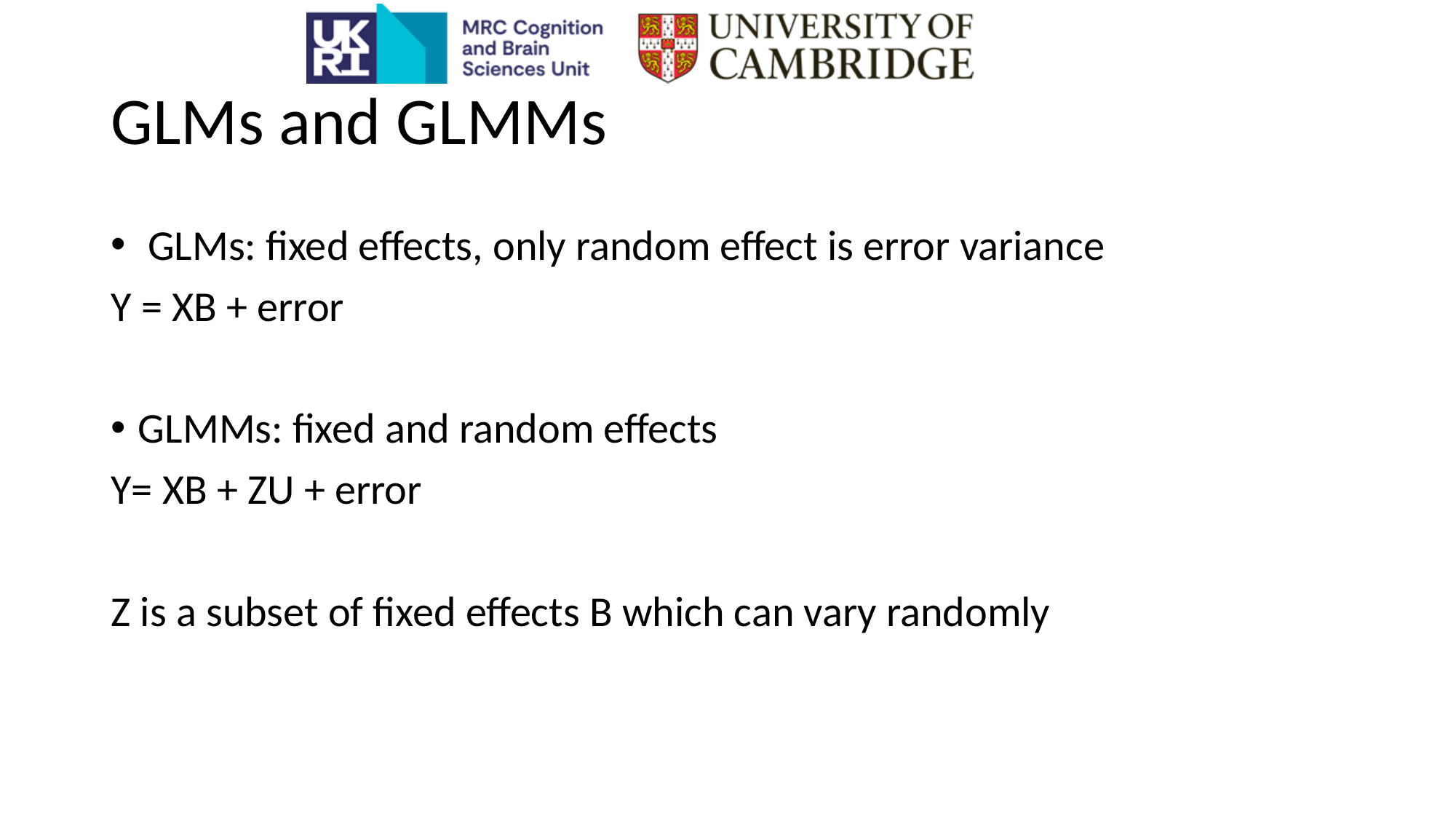

# GLMs and GLMMs
 GLMs: fixed effects, only random effect is error variance
Y = XB + error

GLMMs: fixed and random effects
Y= XB + ZU + error

Z is a subset of fixed effects B which can vary randomly